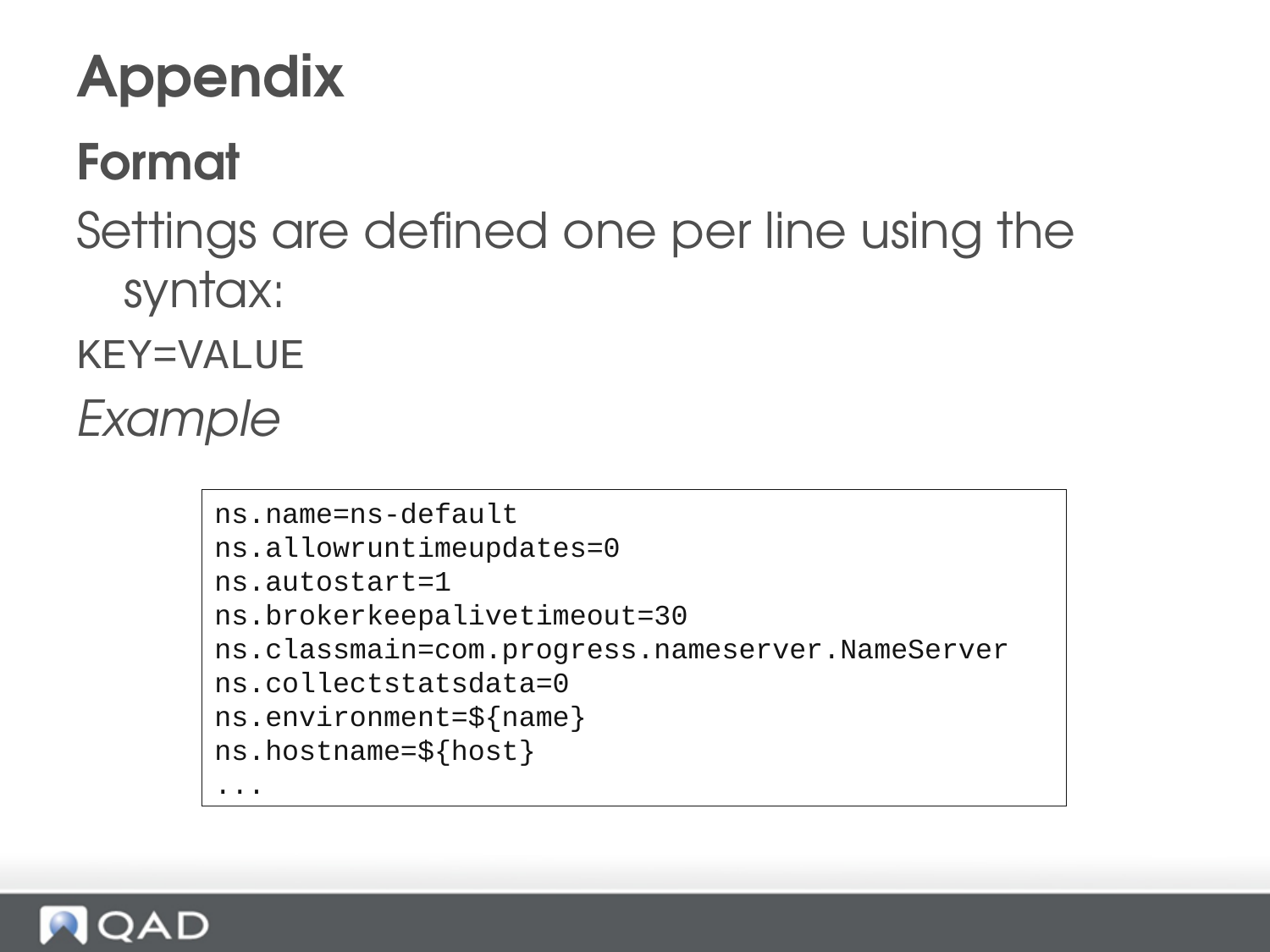

# Appendix
Format
Settings are defined one per line using the syntax:
KEY=VALUE
Example
ns.name=ns-default
ns.allowruntimeupdates=0
ns.autostart=1
ns.brokerkeepalivetimeout=30
ns.classmain=com.progress.nameserver.NameServer
ns.collectstatsdata=0
ns.environment=${name}
ns.hostname=${host}
...